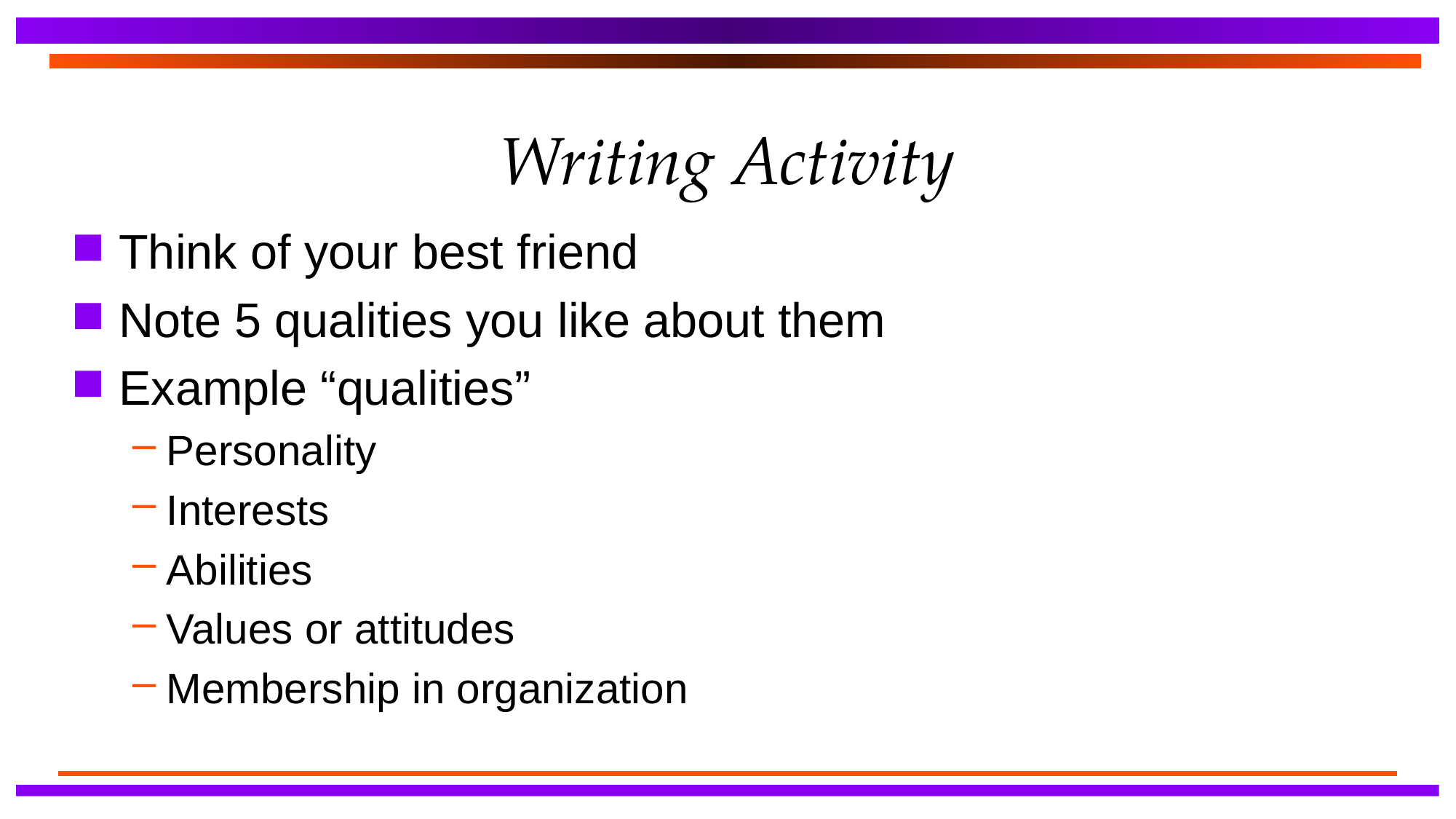

# Writing Activity
Think of your best friend
Note 5 qualities you like about them
Example “qualities”
Personality
Interests
Abilities
Values or attitudes
Membership in organization